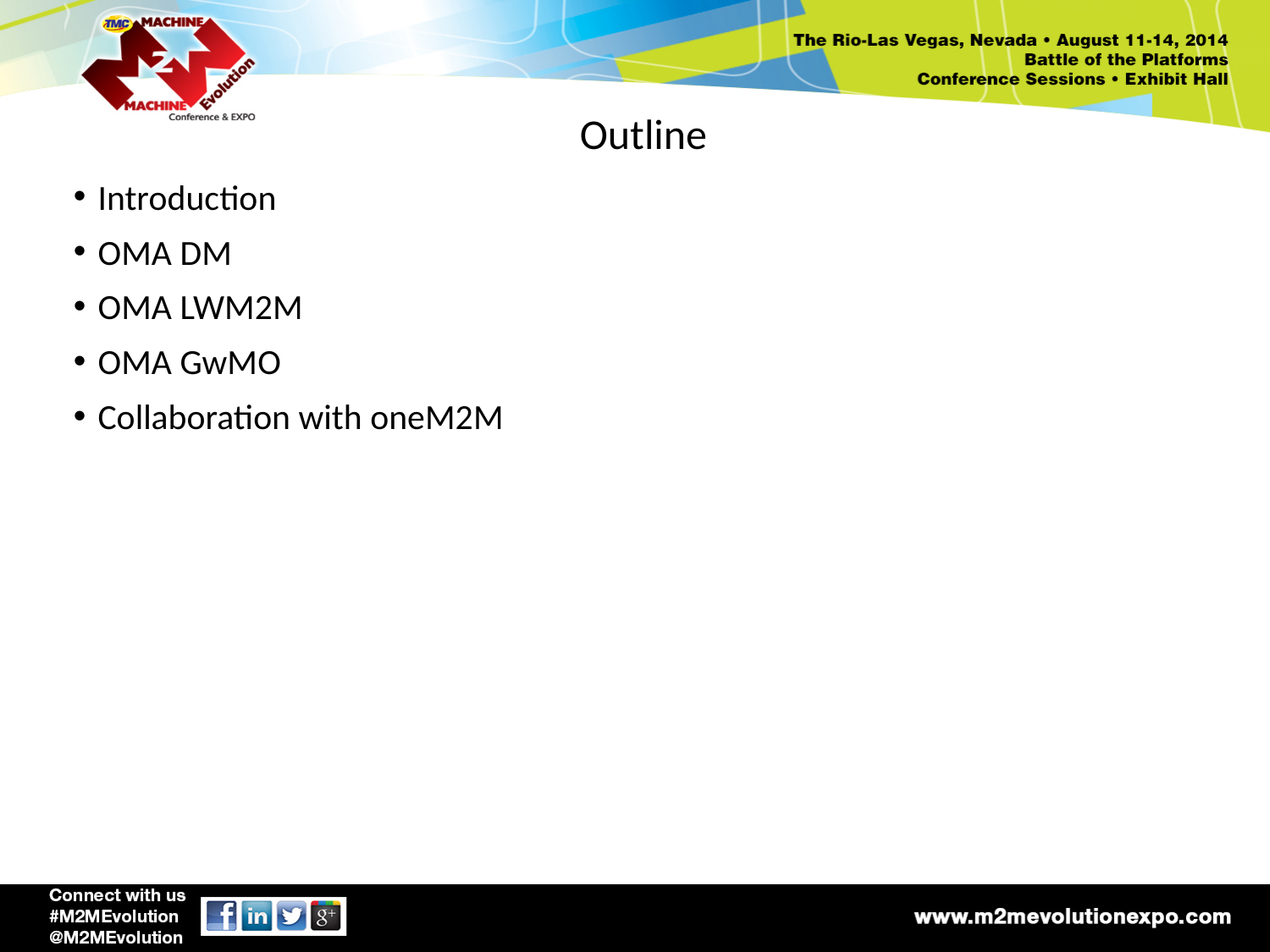

Outline
Introduction
OMA DM
OMA LWM2M
OMA GwMO
Collaboration with oneM2M